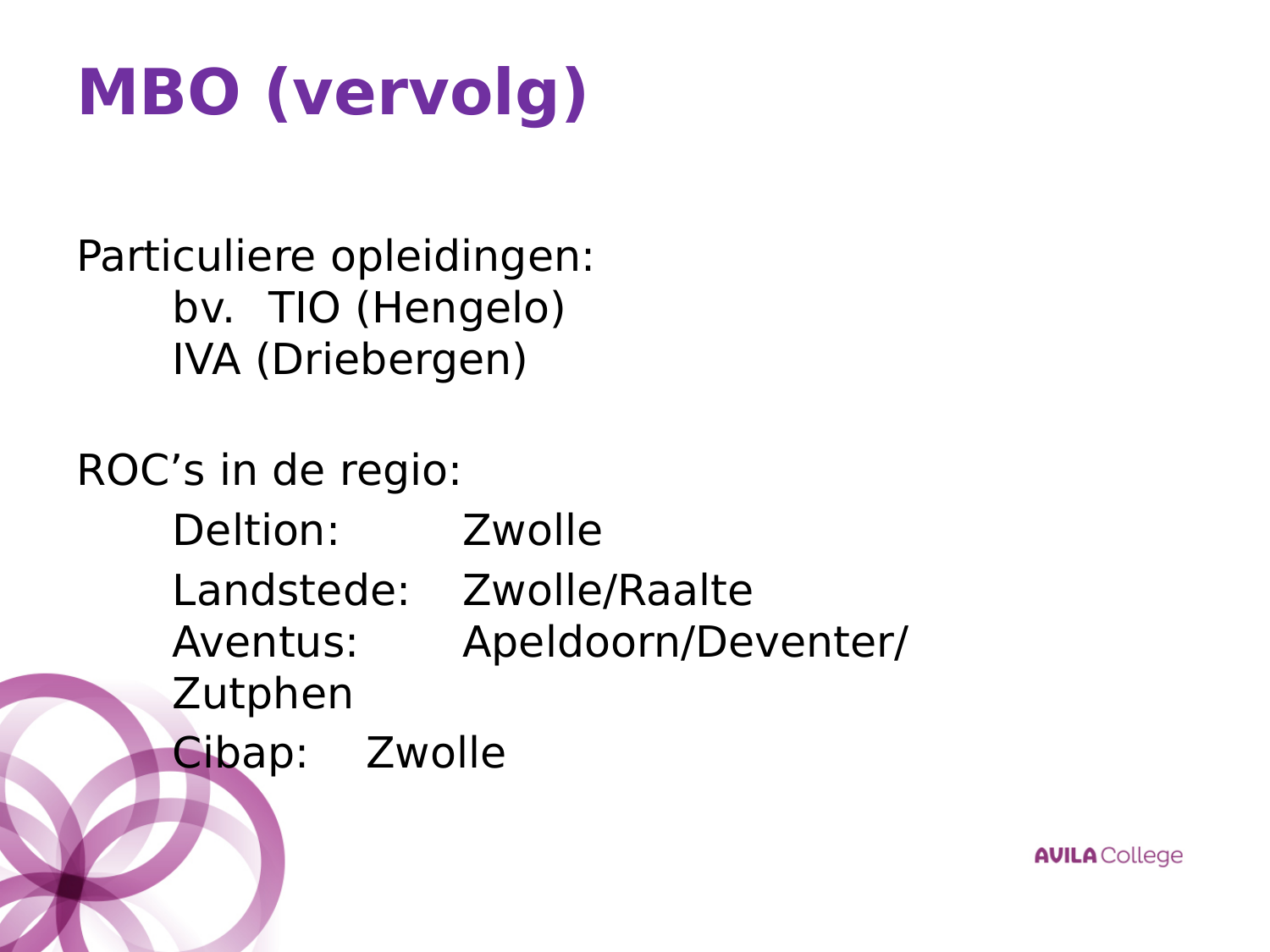

# MBO (vervolg)
Particuliere opleidingen:
		bv. 	TIO (Hengelo)
				IVA (Driebergen)
ROC’s in de regio:
		Deltion:      		Zwolle
		Landstede:  		Zwolle/Raalte
		Aventus: 			Apeldoorn/Deventer/
								Zutphen
		Cibap:				Zwolle